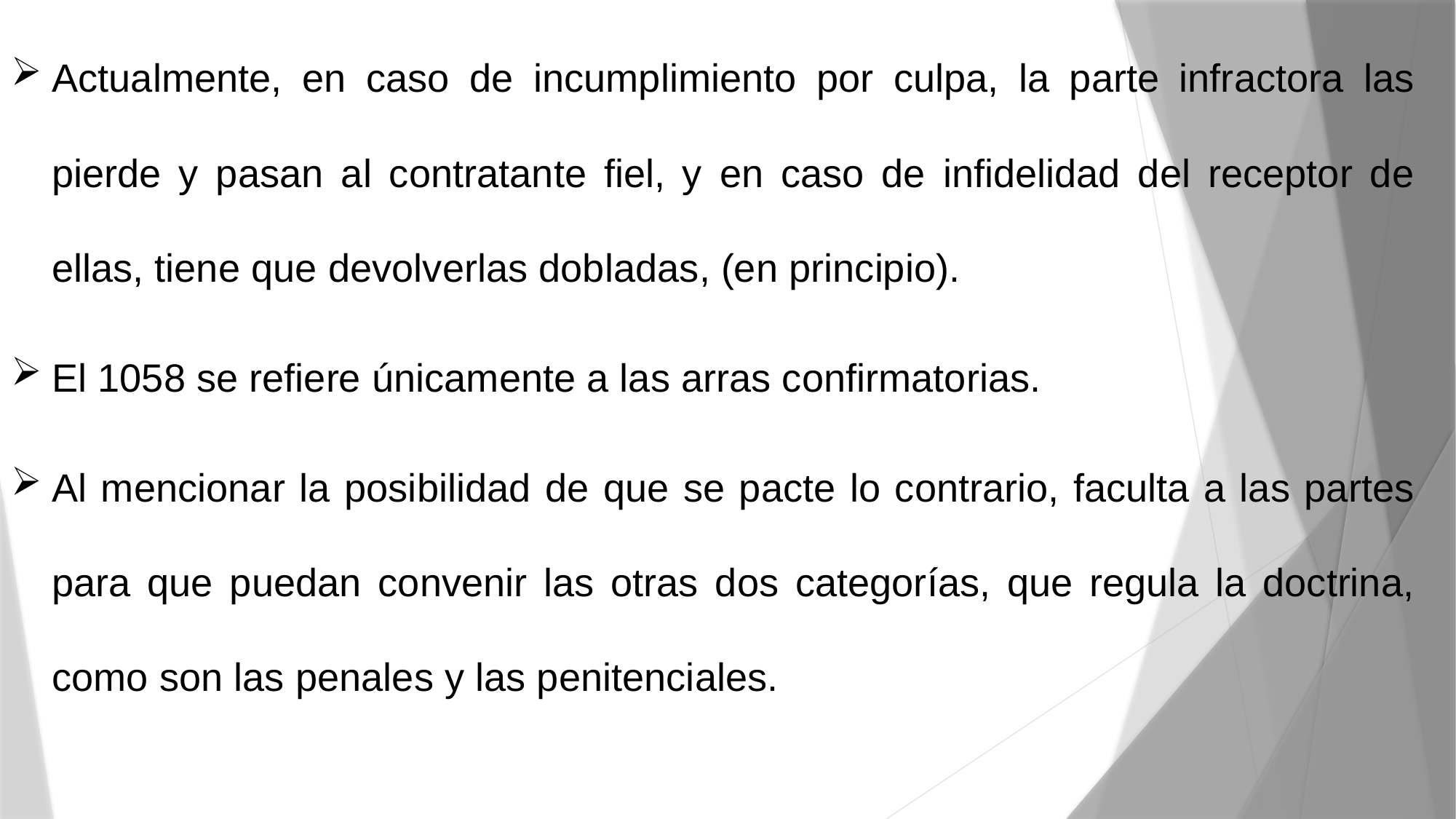

Actualmente, en caso de incumplimiento por culpa, la parte infractora las pierde y pasan al contratante fiel, y en caso de infidelidad del receptor de ellas, tiene que devolverlas dobladas, (en principio).
El 1058 se refiere únicamente a las arras confirmatorias.
Al mencionar la posibilidad de que se pacte lo contrario, faculta a las partes para que puedan convenir las otras dos categorías, que regula la doctrina, como son las penales y las penitenciales.